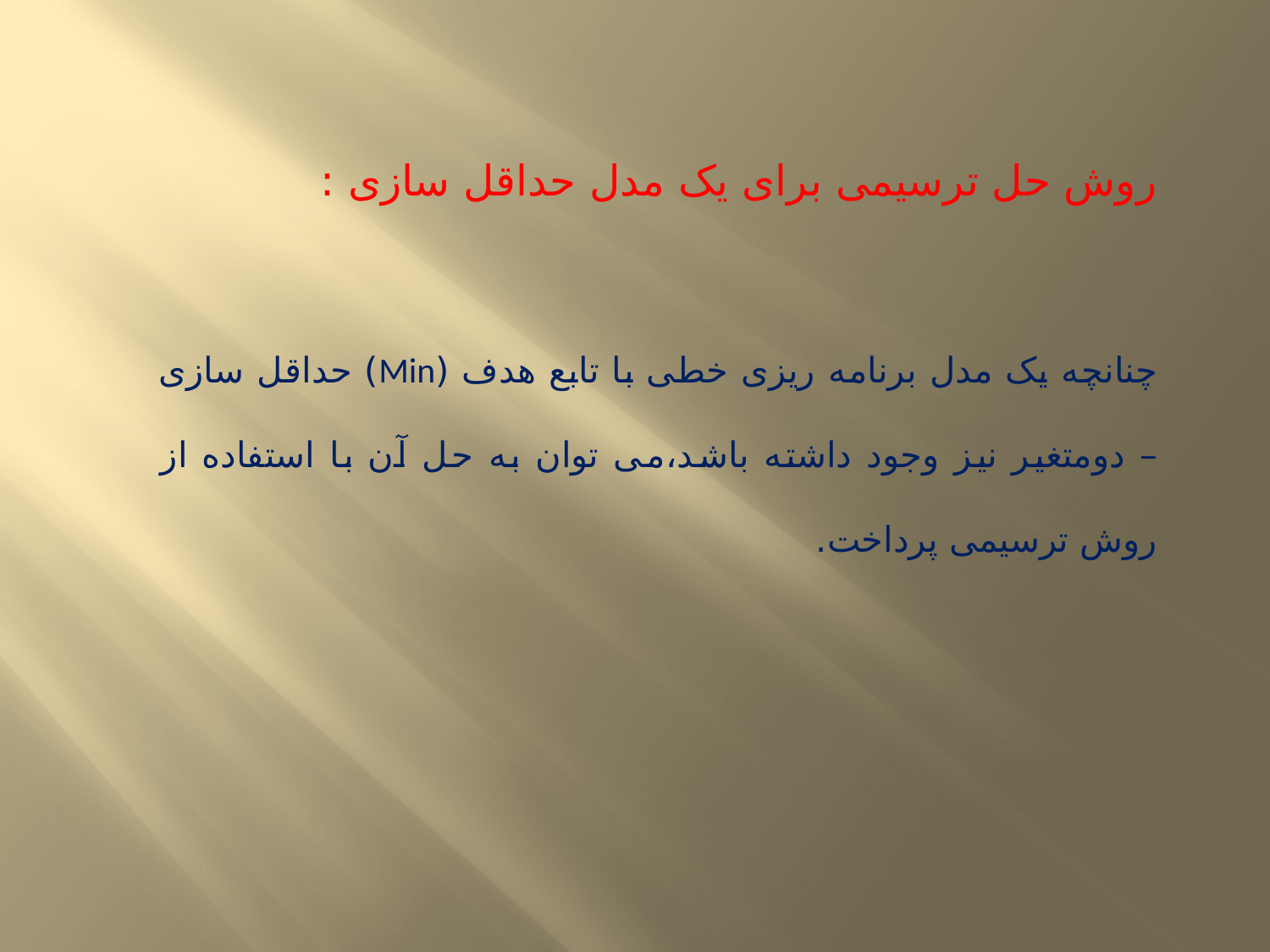

روش حل ترسیمی برای یک مدل حداقل سازی :

چنانچه یک مدل برنامه ریزی خطی با تابع هدف (Min) حداقل سازی – دومتغیر نیز وجود داشته باشد،می توان به حل آن با استفاده از روش ترسیمی پرداخت.